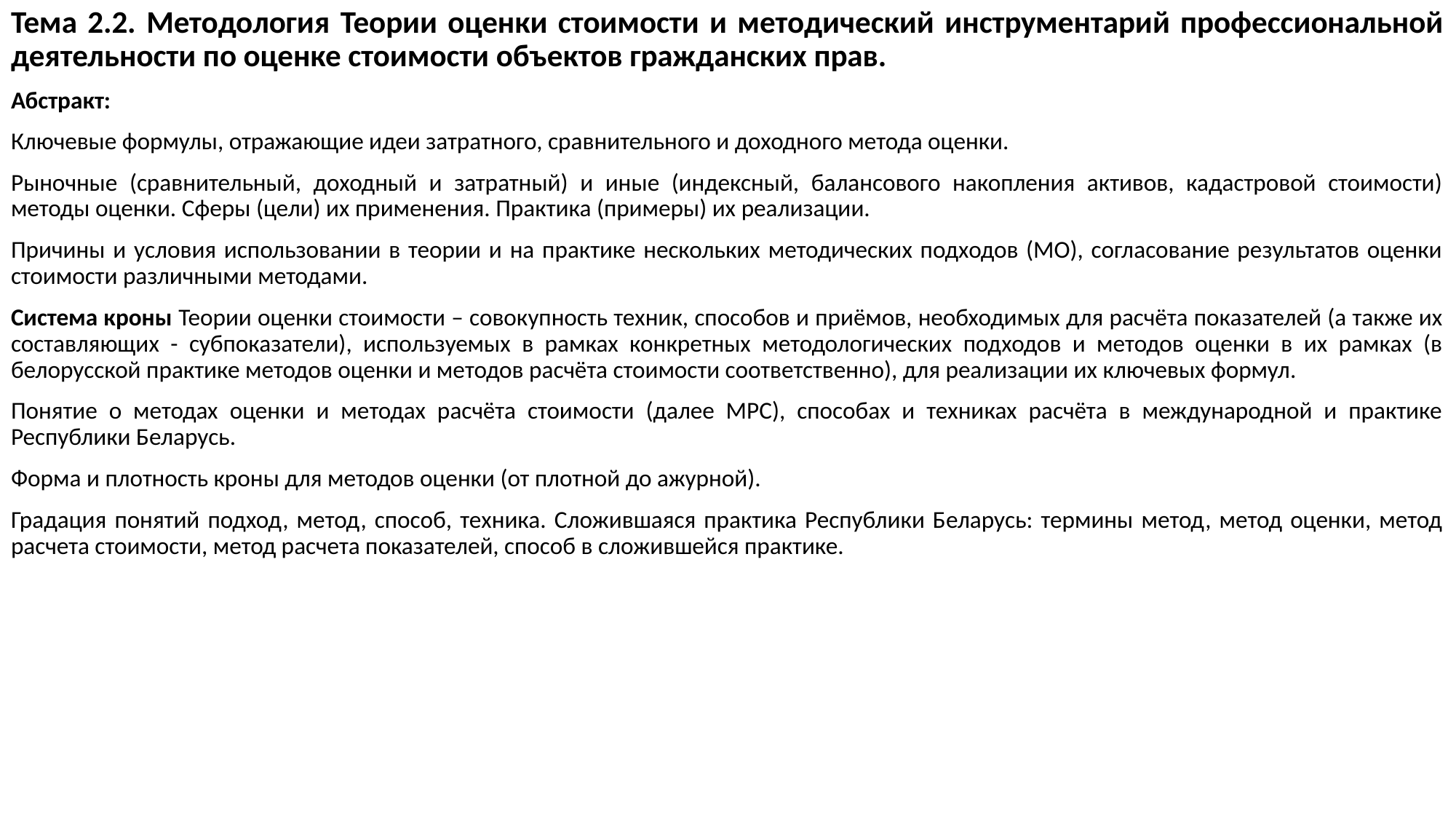

# Тема 2.2. Методология Теории оценки стоимости и методический инструментарий профессиональной деятельности по оценке стоимости объектов гражданских прав.
Абстракт:
Ключевые формулы, отражающие идеи затратного, сравнительного и доходного метода оценки.
Рыночные (сравнительный, доходный и затратный) и иные (индексный, балансового накопления активов, кадастровой стоимости) методы оценки. Сферы (цели) их применения. Практика (примеры) их реализации.
Причины и условия использовании в теории и на практике нескольких методических подходов (МО), согласование результатов оценки стоимости различными методами.
Система кроны Теории оценки стоимости – совокупность техник, способов и приёмов, необходимых для расчёта показателей (а также их составляющих - субпоказатели), используемых в рамках конкретных методологических подходов и методов оценки в их рамках (в белорусской практике методов оценки и методов расчёта стоимости соответственно), для реализации их ключевых формул.
Понятие о методах оценки и методах расчёта стоимости (далее МРС), способах и техниках расчёта в международной и практике Республики Беларусь.
Форма и плотность кроны для методов оценки (от плотной до ажурной).
Градация понятий подход, метод, способ, техника. Сложившаяся практика Республики Беларусь: термины метод, метод оценки, метод расчета стоимости, метод расчета показателей, способ в сложившейся практике.